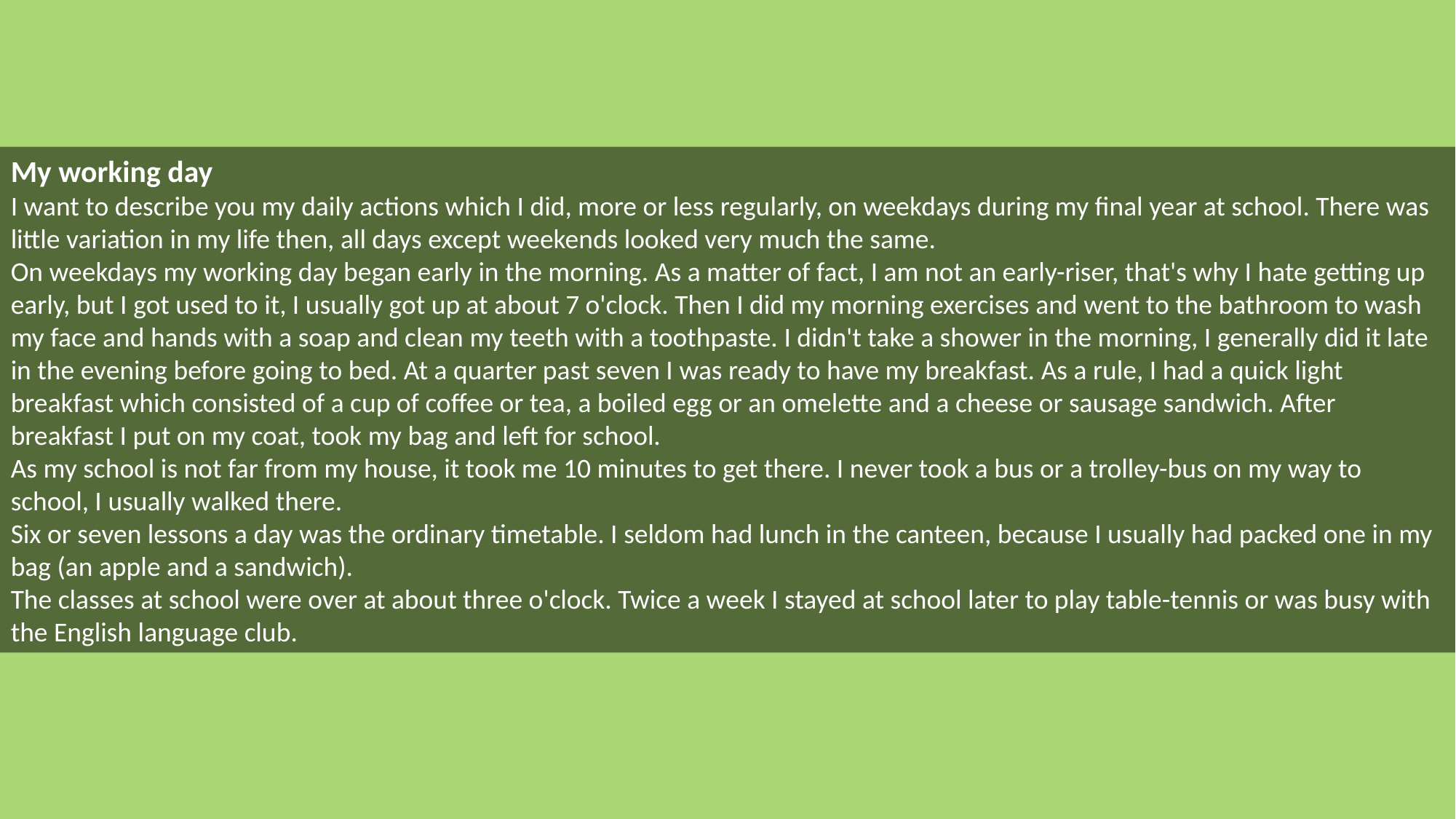

My working day
I want to describe you my daily actions which I did, more or less regularly, on weekdays during my final year at school. There was little variation in my life then, all days except weekends looked very much the same.
On weekdays my working day began early in the morning. As a matter of fact, I am not an early-riser, that's why I hate getting up early, but I got used to it, I usually got up at about 7 o'clock. Then I did my morning exercises and went to the bathroom to wash my face and hands with a soap and clean my teeth with a toothpaste. I didn't take a shower in the morning, I generally did it late in the evening before going to bed. At a quarter past seven I was ready to have my breakfast. As a rule, I had a quick light breakfast which consisted of a cup of coffee or tea, a boiled egg or an omelette and a cheese or sausage sandwich. After breakfast I put on my coat, took my bag and left for school.
As my school is not far from my house, it took me 10 minutes to get there. I never took a bus or a trolley-bus on my way to school, I usually walked there.
Six or seven lessons a day was the ordinary timetable. I seldom had lunch in the canteen, because I usually had packed one in my bag (an apple and a sandwich).
The classes at school were over at about three o'clock. Twice a week I stayed at school later to play table-tennis or was busy with the English language club.